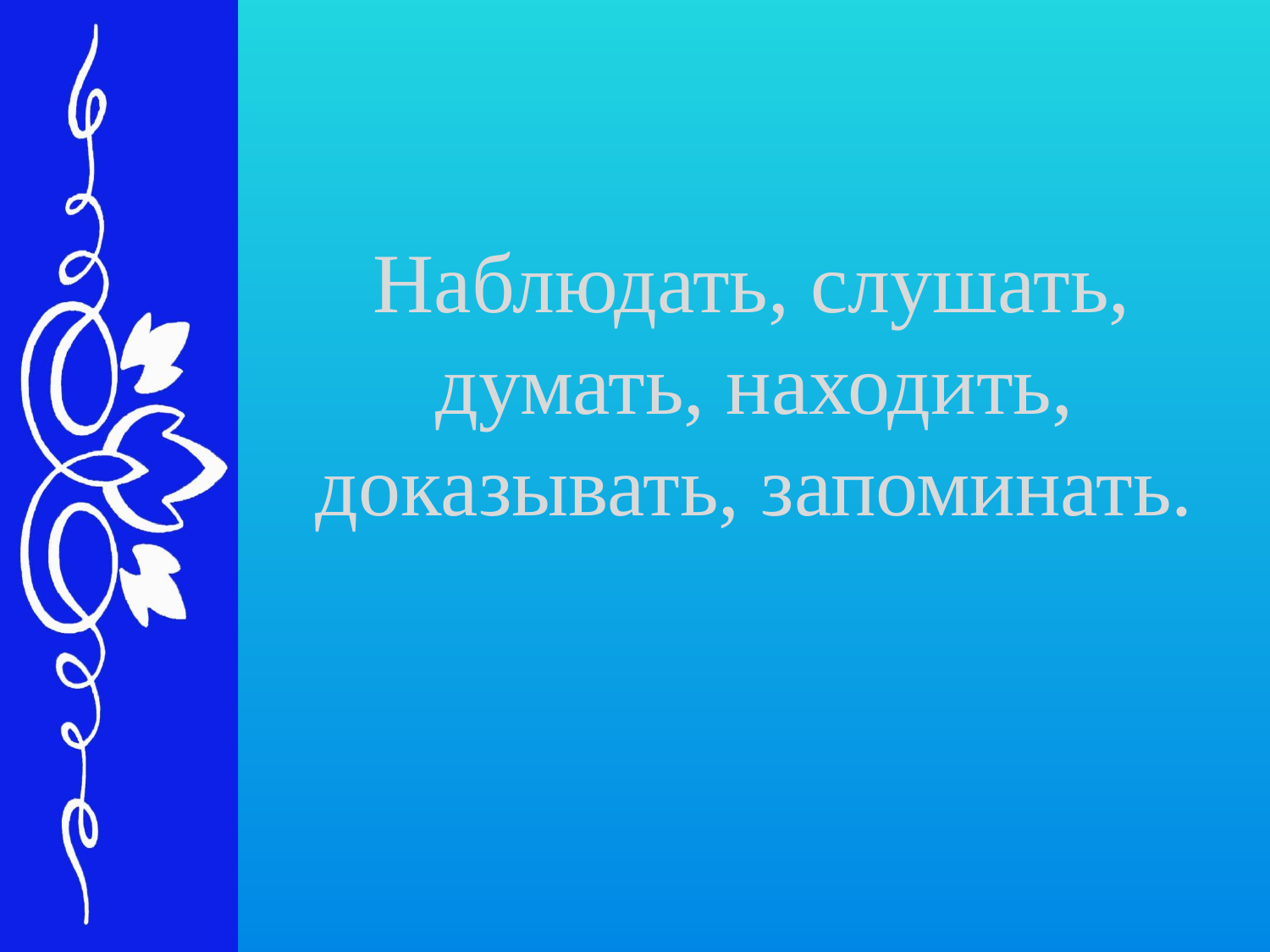

#
  Наблюдать, слушать, думать, находить, доказывать, запоминать.